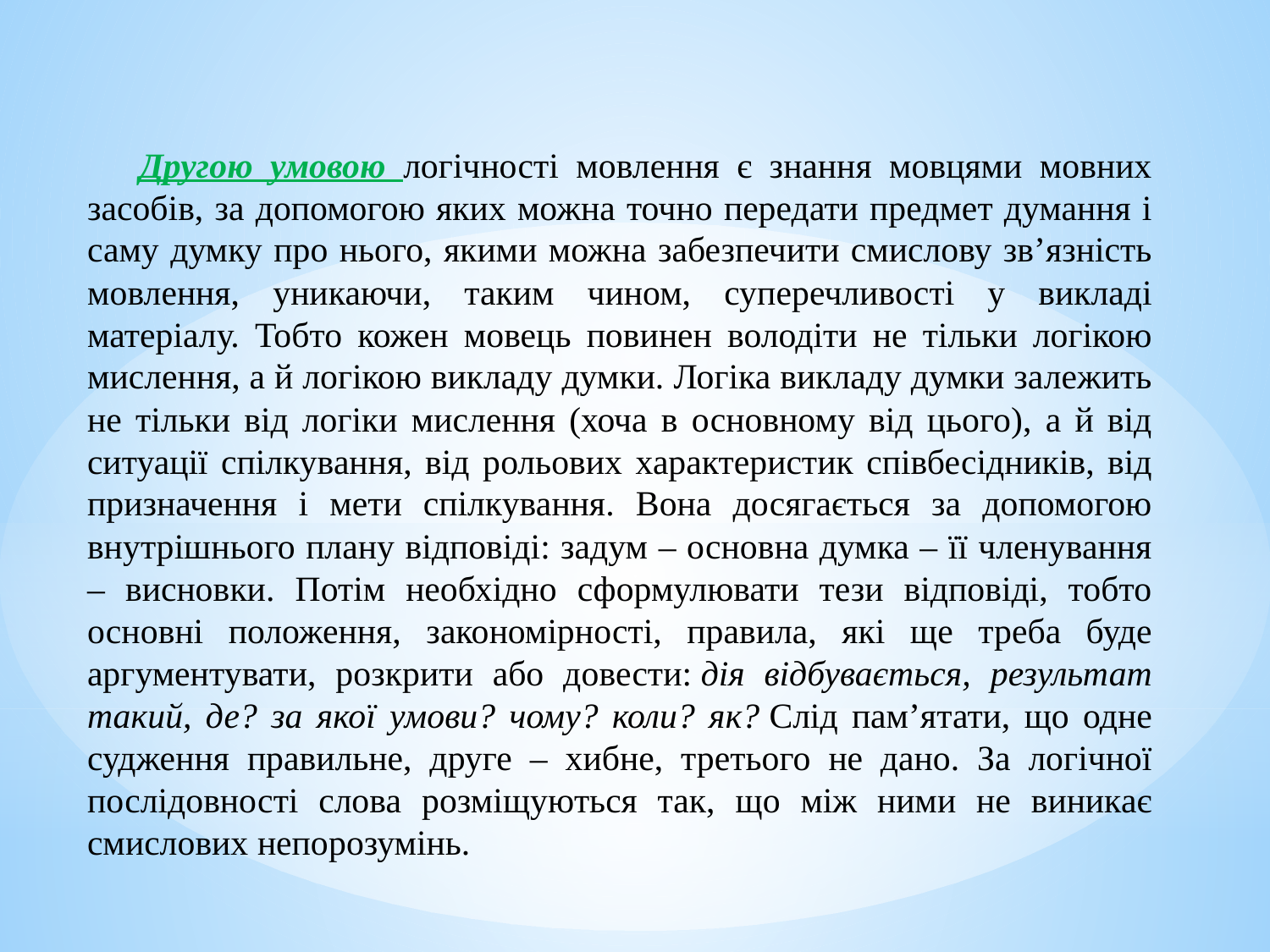

Другою умовою логічності мовлення є знання мовцями мовних засобів, за допомогою яких можна точно передати предмет думання і саму думку про нього, якими можна забезпечити смислову зв’язність мовлення, уникаючи, таким чином, суперечливості у викладі матеріалу. Тобто кожен мовець повинен володіти не тільки логікою мислення, а й логікою викладу думки. Логіка викладу думки залежить не тільки від логіки мислення (хоча в основному від цього), а й від ситуації спілкування, від рольових характеристик співбесідників, від призначення і мети спілкування. Вона досягається за допомогою внутрішнього плану відповіді: задум – основна думка – її членування – висновки. Потім необхідно сформулювати тези відповіді, тобто основні положення, закономірності, правила, які ще треба буде аргументувати, розкрити або довести: дія відбувається, результат такий, де? за якої умови? чому? коли? як? Слід пам’ятати, що одне судження правильне, друге – хибне, третього не дано. За логічної послідовності слова розміщуються так, що між ними не виникає смислових непорозумінь.